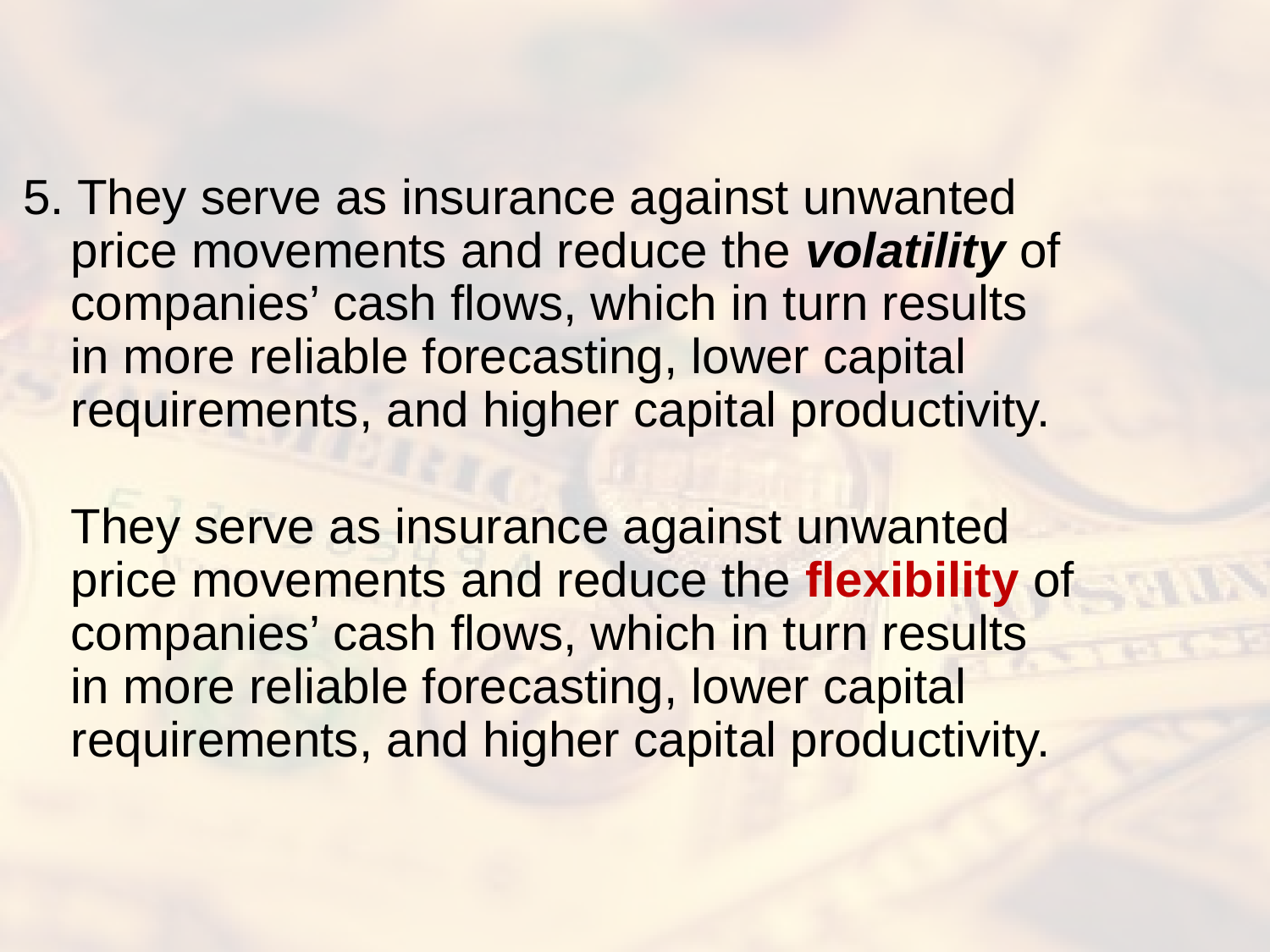

#

5. They serve as insurance against unwanted price movements and reduce the volatility of companies’ cash flows, which in turn results in more reliable forecasting, lower capital requirements, and higher capital productivity.
They serve as insurance against unwanted price movements and reduce the flexibility of companies’ cash flows, which in turn results in more reliable forecasting, lower capital requirements, and higher capital productivity.